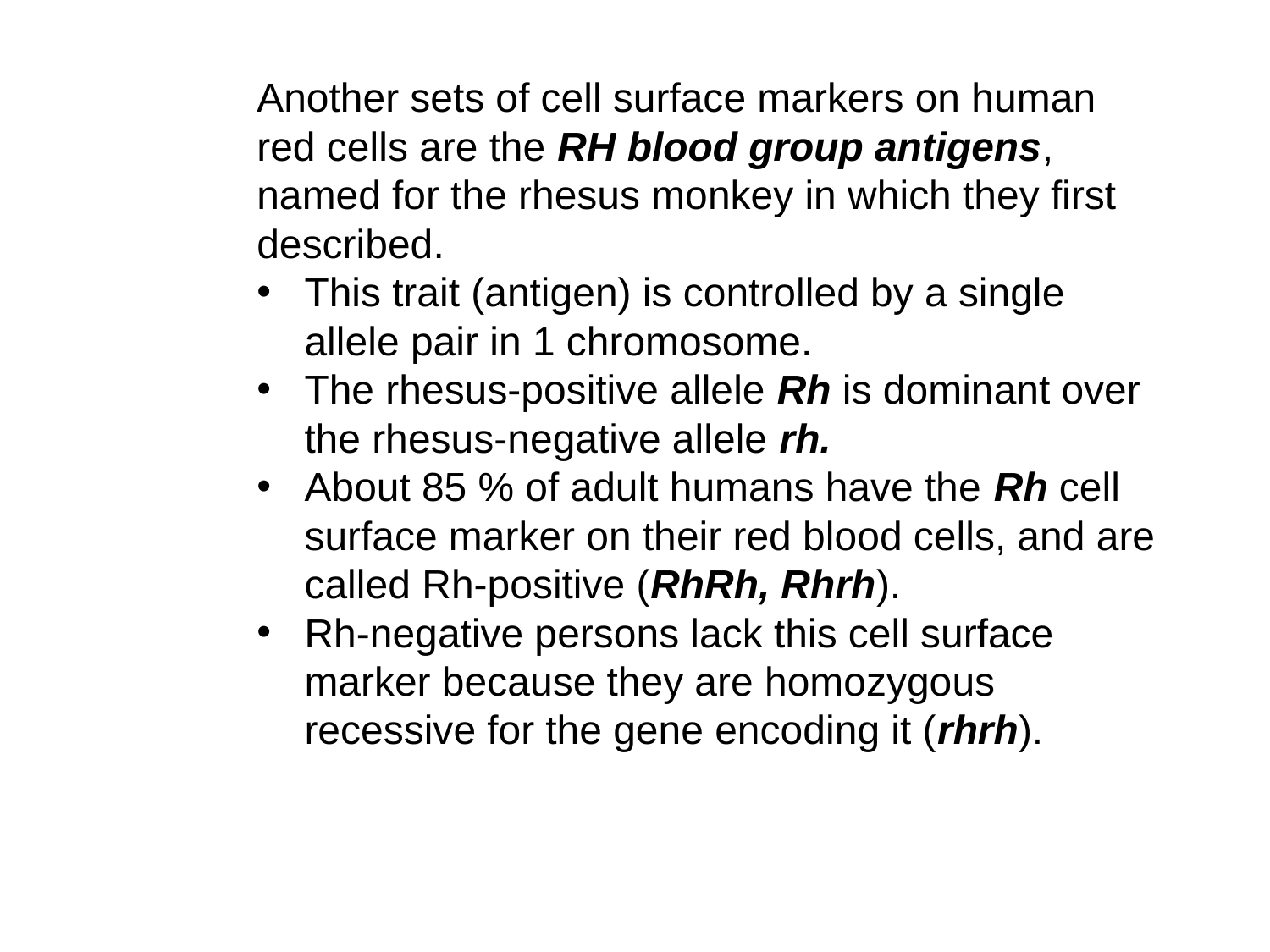

Another sets of cell surface markers on human red cells are the RH blood group antigens, named for the rhesus monkey in which they first described.
This trait (antigen) is controlled by a single allele pair in 1 chromosome.
The rhesus-positive allele Rh is dominant over the rhesus-negative allele rh.
About 85 % of adult humans have the Rh cell surface marker on their red blood cells, and are called Rh-positive (RhRh, Rhrh).
Rh-negative persons lack this cell surface marker because they are homozygous recessive for the gene encoding it (rhrh).